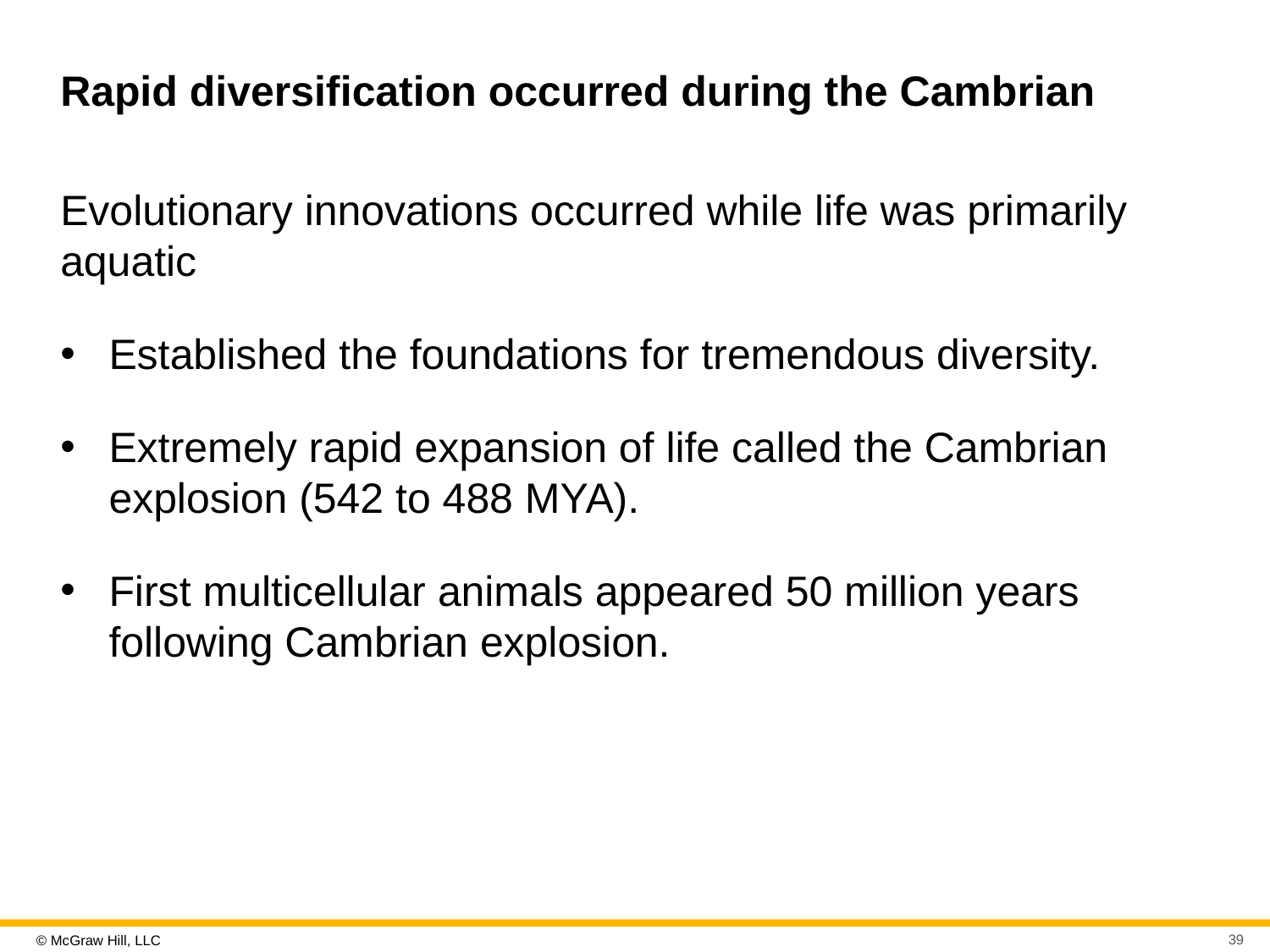

# Rapid diversification occurred during the Cambrian
Evolutionary innovations occurred while life was primarily aquatic
Established the foundations for tremendous diversity.
Extremely rapid expansion of life called the Cambrian explosion (542 to 488 MYA).
First multicellular animals appeared 50 million years following Cambrian explosion.
39